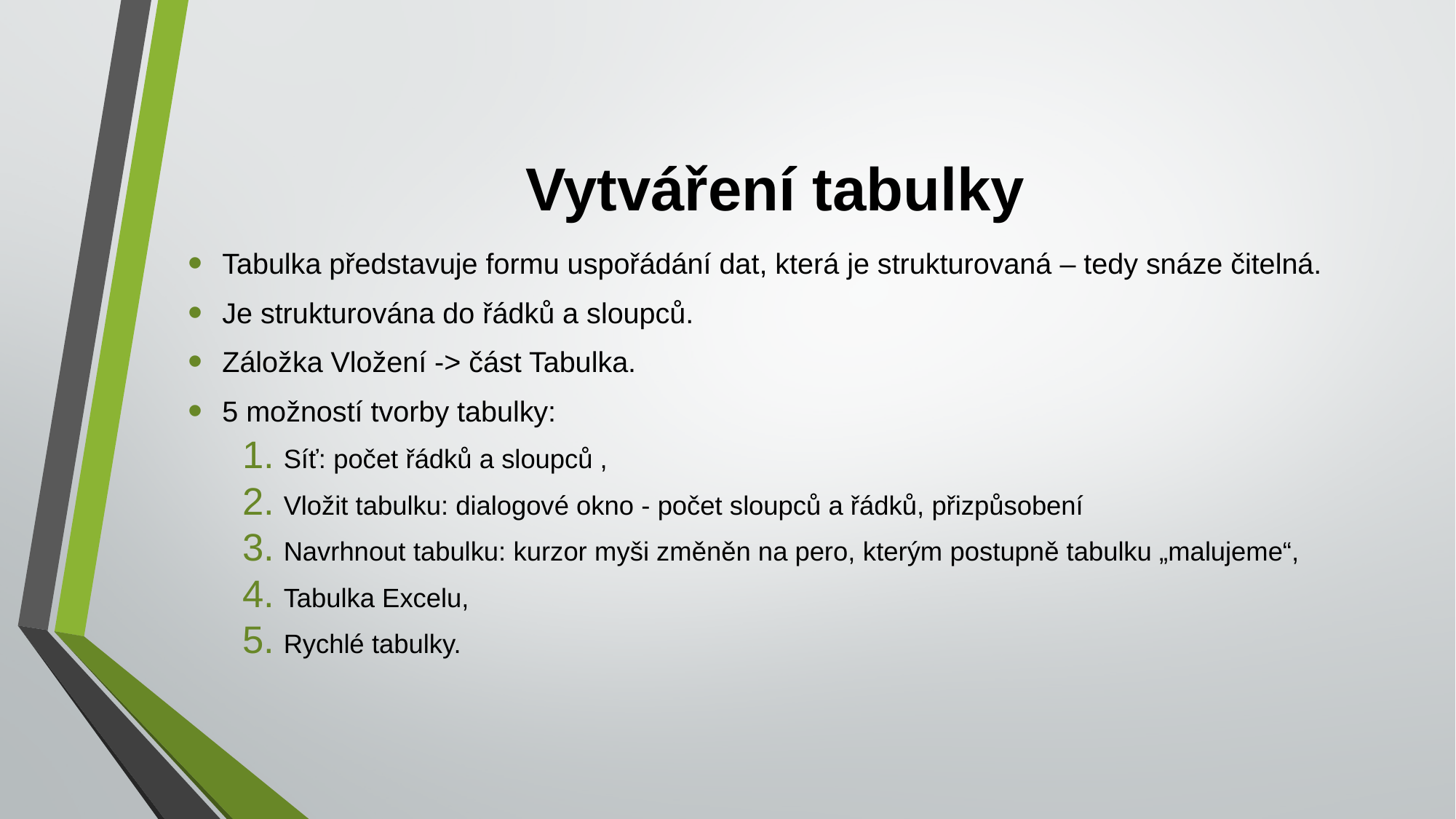

# Vytváření tabulky
Tabulka představuje formu uspořádání dat, která je strukturovaná – tedy snáze čitelná.
Je strukturována do řádků a sloupců.
Záložka Vložení -> část Tabulka.
5 možností tvorby tabulky:
Síť: počet řádků a sloupců ,
Vložit tabulku: dialogové okno - počet sloupců a řádků, přizpůsobení
Navrhnout tabulku: kurzor myši změněn na pero, kterým postupně tabulku „malujeme“,
Tabulka Excelu,
Rychlé tabulky.